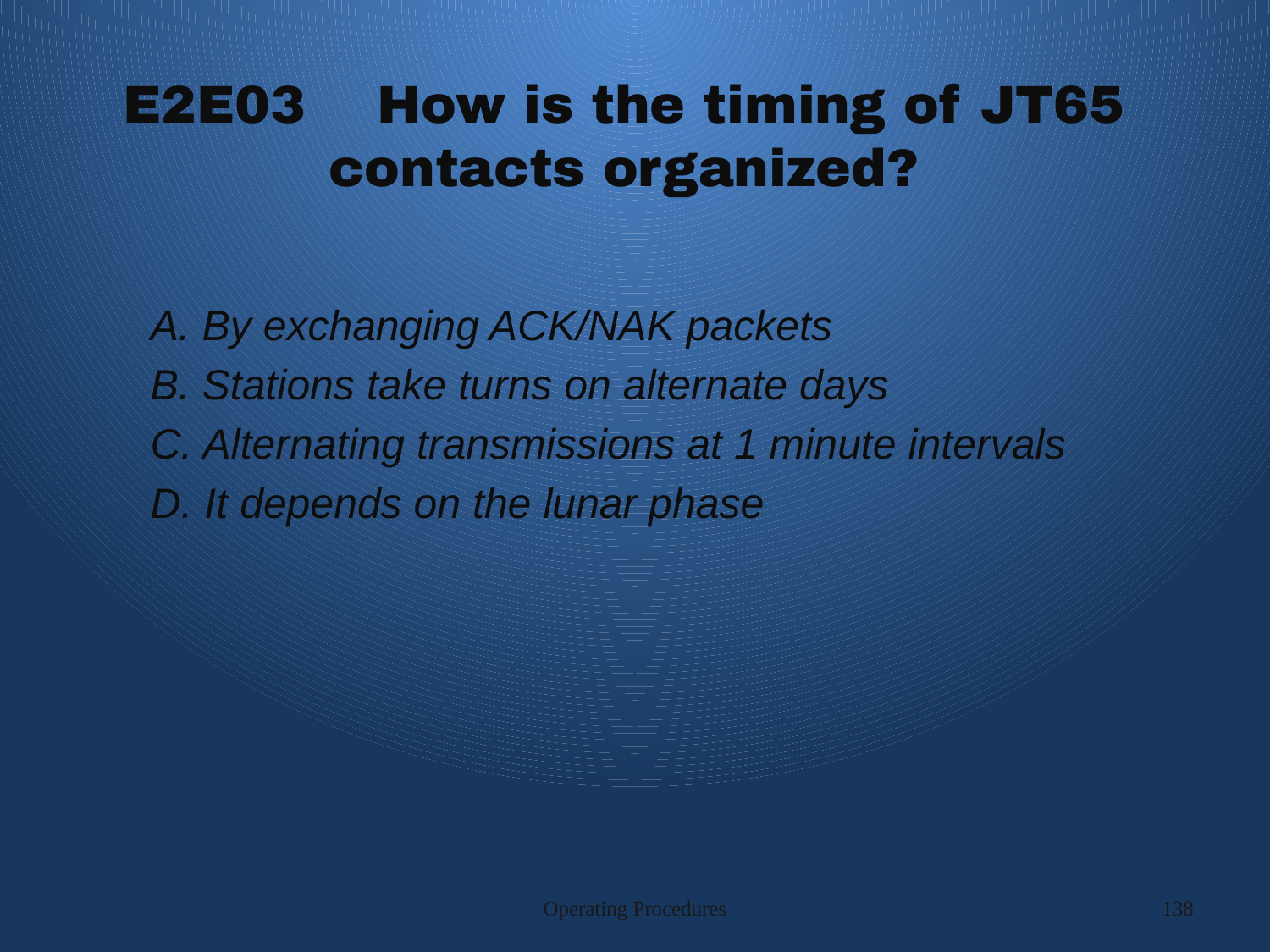

# E2E03    How is the timing of JT65 contacts organized?

A. By exchanging ACK/NAK packets
B. Stations take turns on alternate days
C. Alternating transmissions at 1 minute intervals
D. It depends on the lunar phase
Operating Procedures
138